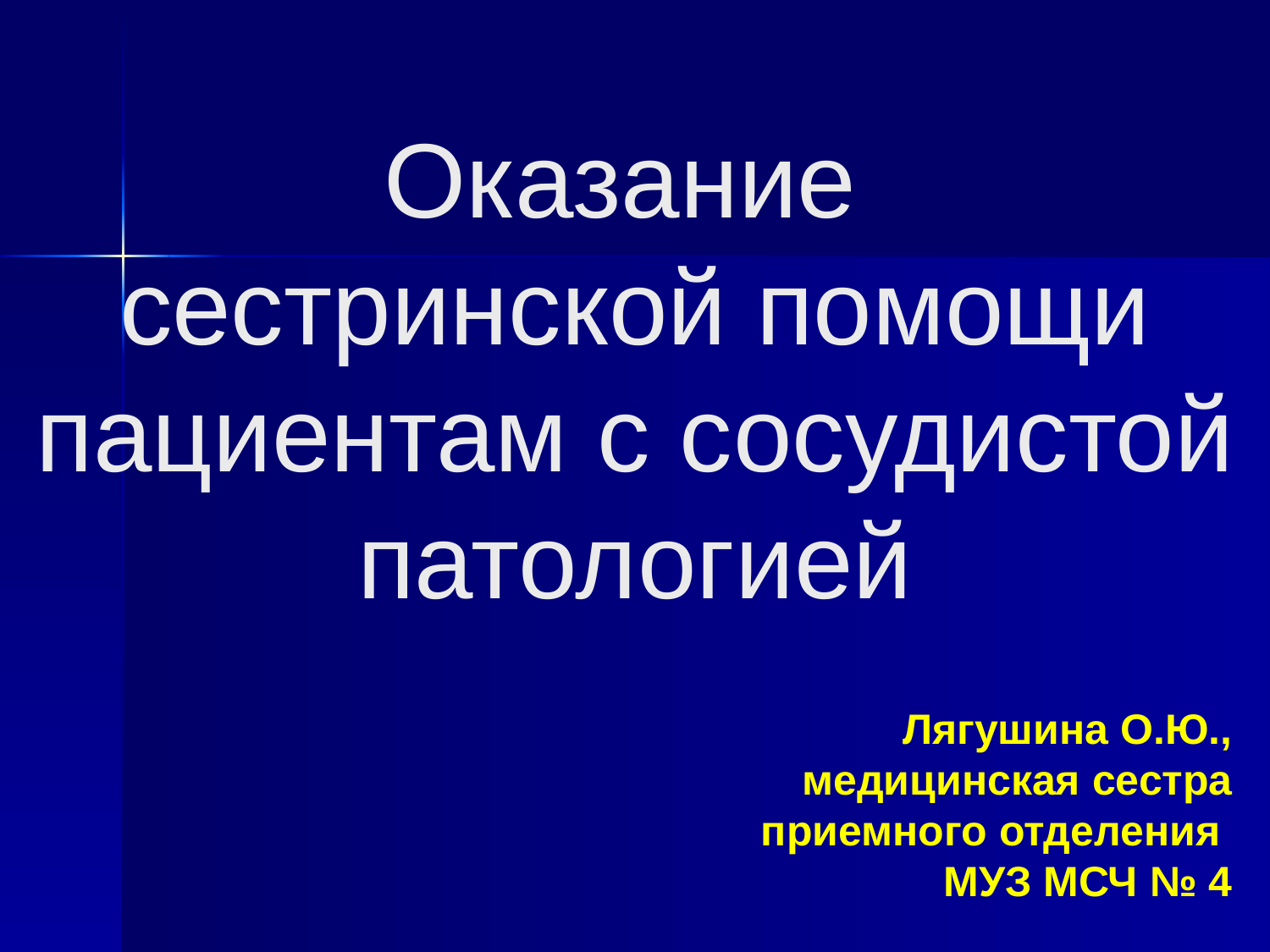

Оказание
сестринской помощи пациентам с сосудистой патологией
Лягушина О.Ю.,
медицинская сестра приемного отделения
МУЗ МСЧ № 4